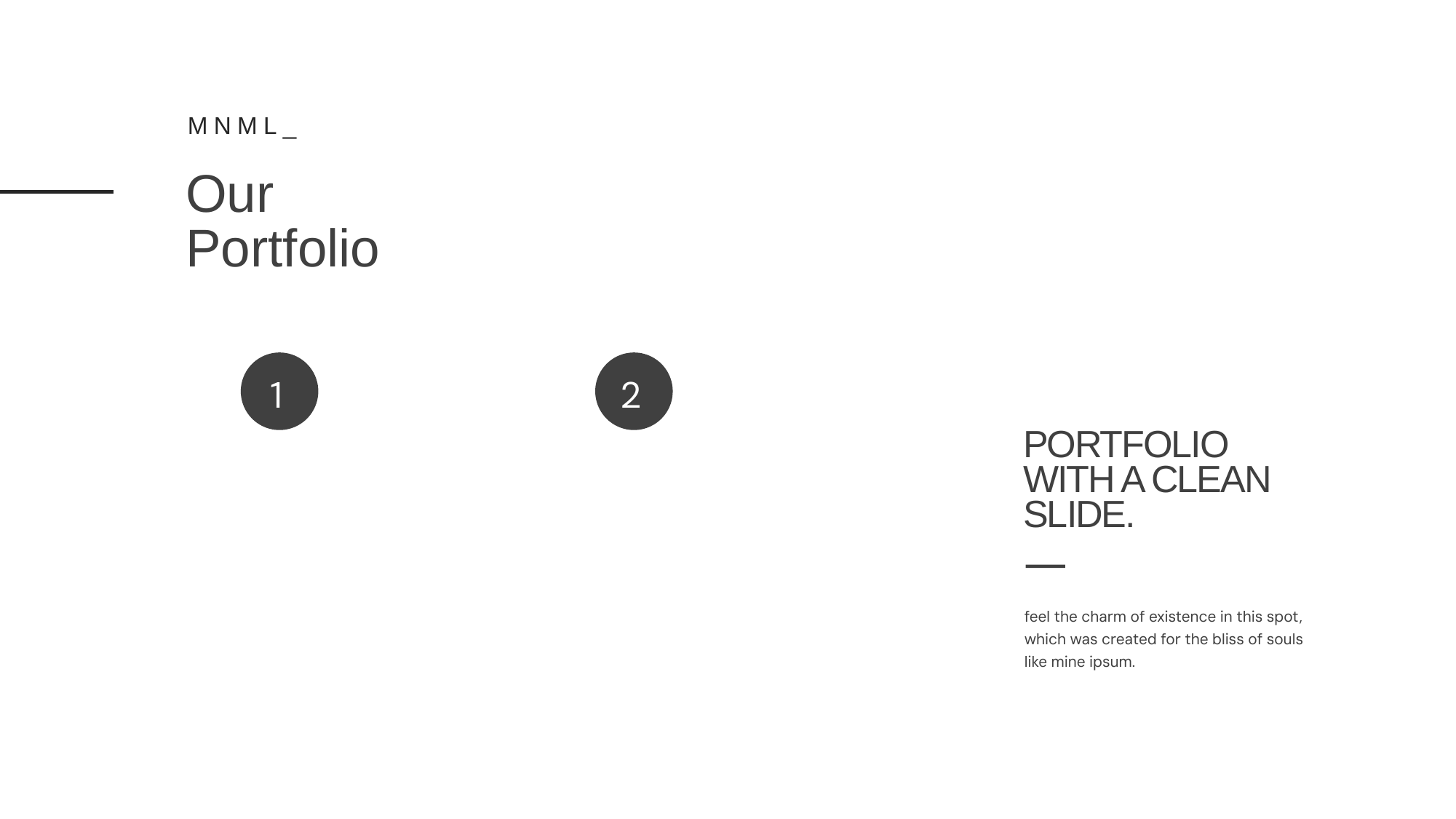

Mnml_
Our
Portfolio

1
2

PORTFOLIO
WITH A CLEAN
SLIDE.

feel the charm of existence in this spot, which was created for the bliss of souls like mine ipsum.